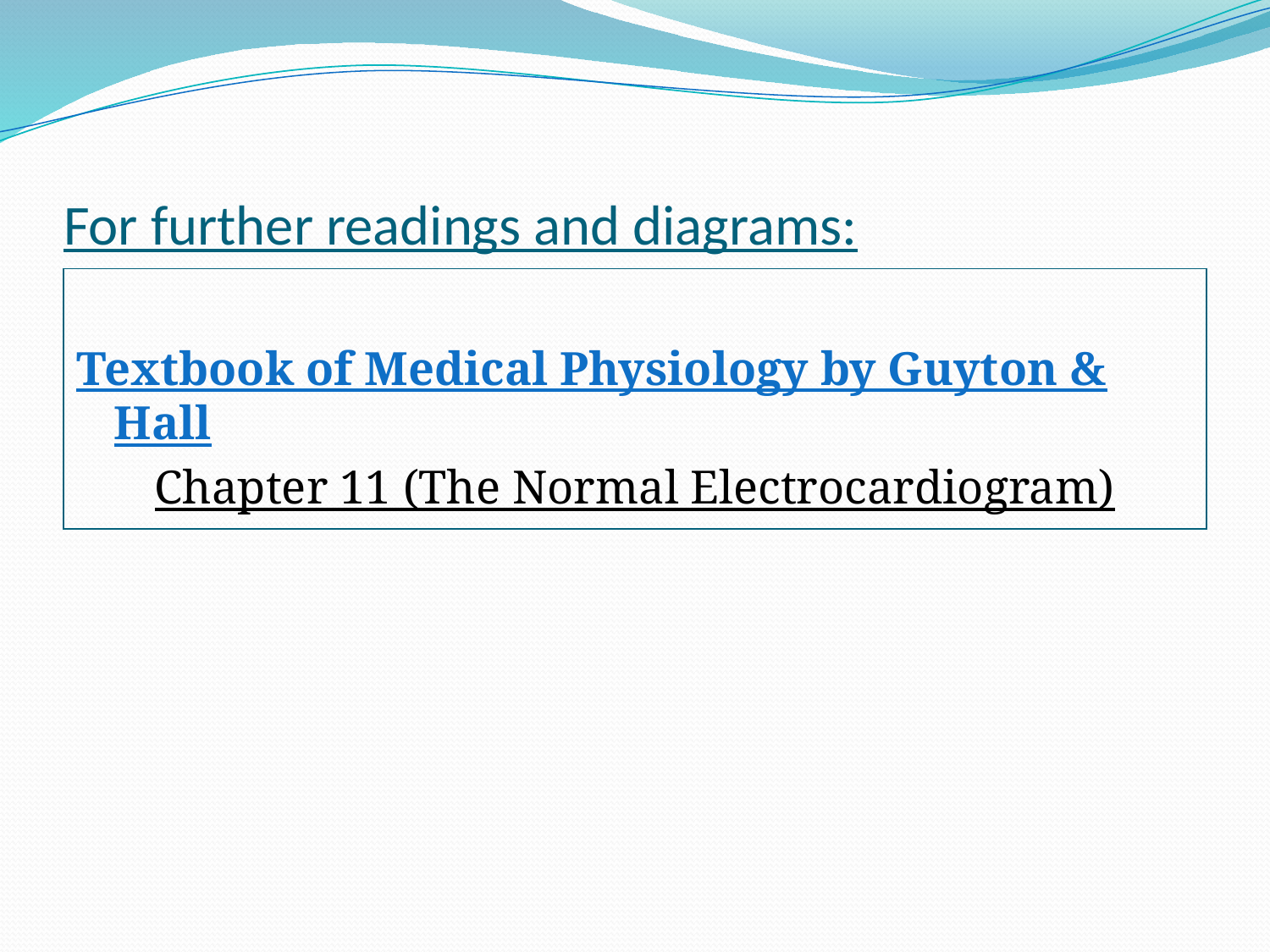

# For further readings and diagrams:

Textbook of Medical Physiology by Guyton & Hall
Chapter 11 (The Normal Electrocardiogram)